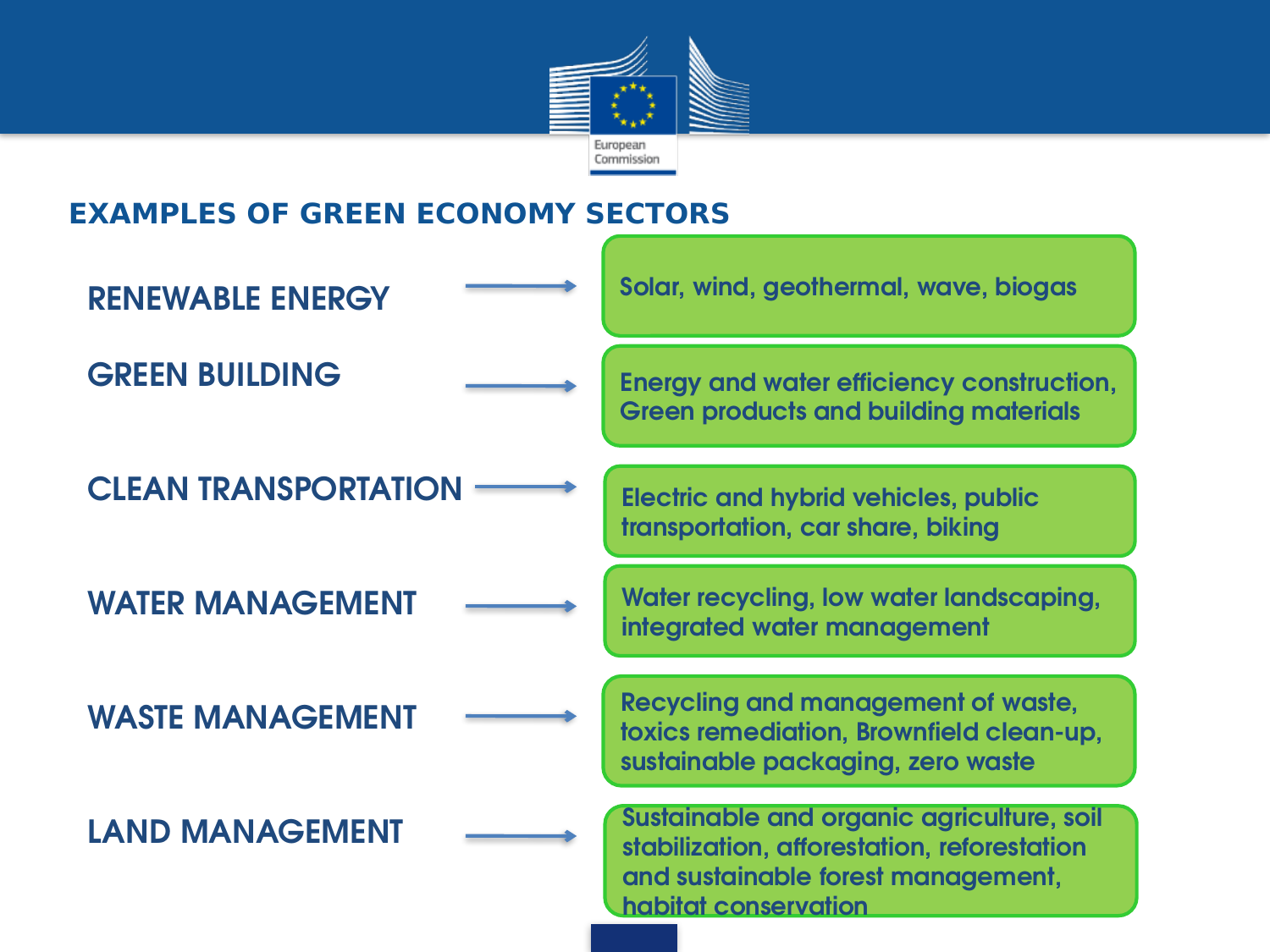

# EXAMPLES OF GREEN ECONOMY SECTORS

RENEWABLE ENERGY

GREEN BUILDING

CLEAN TRANSPORTATION

WATER MANAGEMENT

WASTE MANAGEMENT

LAND MANAGEMENT

Solar, wind, geothermal, wave, biogas
Energy and water efficiency construction, Green products and building materials
Electric and hybrid vehicles, public transportation, car share, biking
Water recycling, low water landscaping, integrated water management
Recycling and management of waste, toxics remediation, Brownfield clean-up, sustainable packaging, zero waste
Sustainable and organic agriculture, soil stabilization, afforestation, reforestation and sustainable forest management, habitat conservation